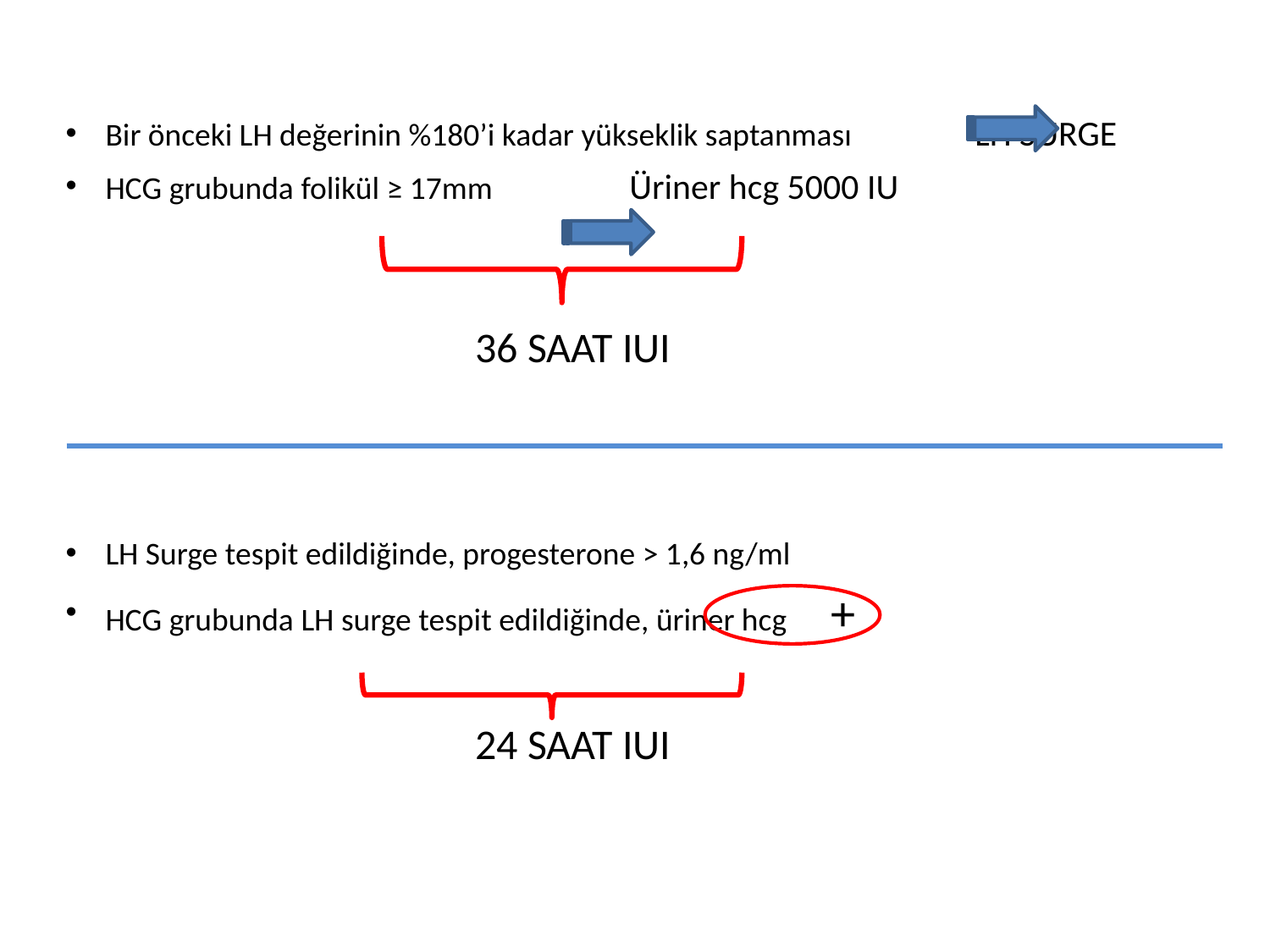

Bir önceki LH değerinin %180’i kadar yükseklik saptanması                 LH SURGE
HCG grubunda folikül ≥ 17mm                 Üriner hcg 5000 IU

			    36 SAAT IUI

LH Surge tespit edildiğinde, progesterone > 1,6 ng/ml
HCG grubunda LH surge tespit edildiğinde, üriner hcg      +

		        	    24 SAAT IUI